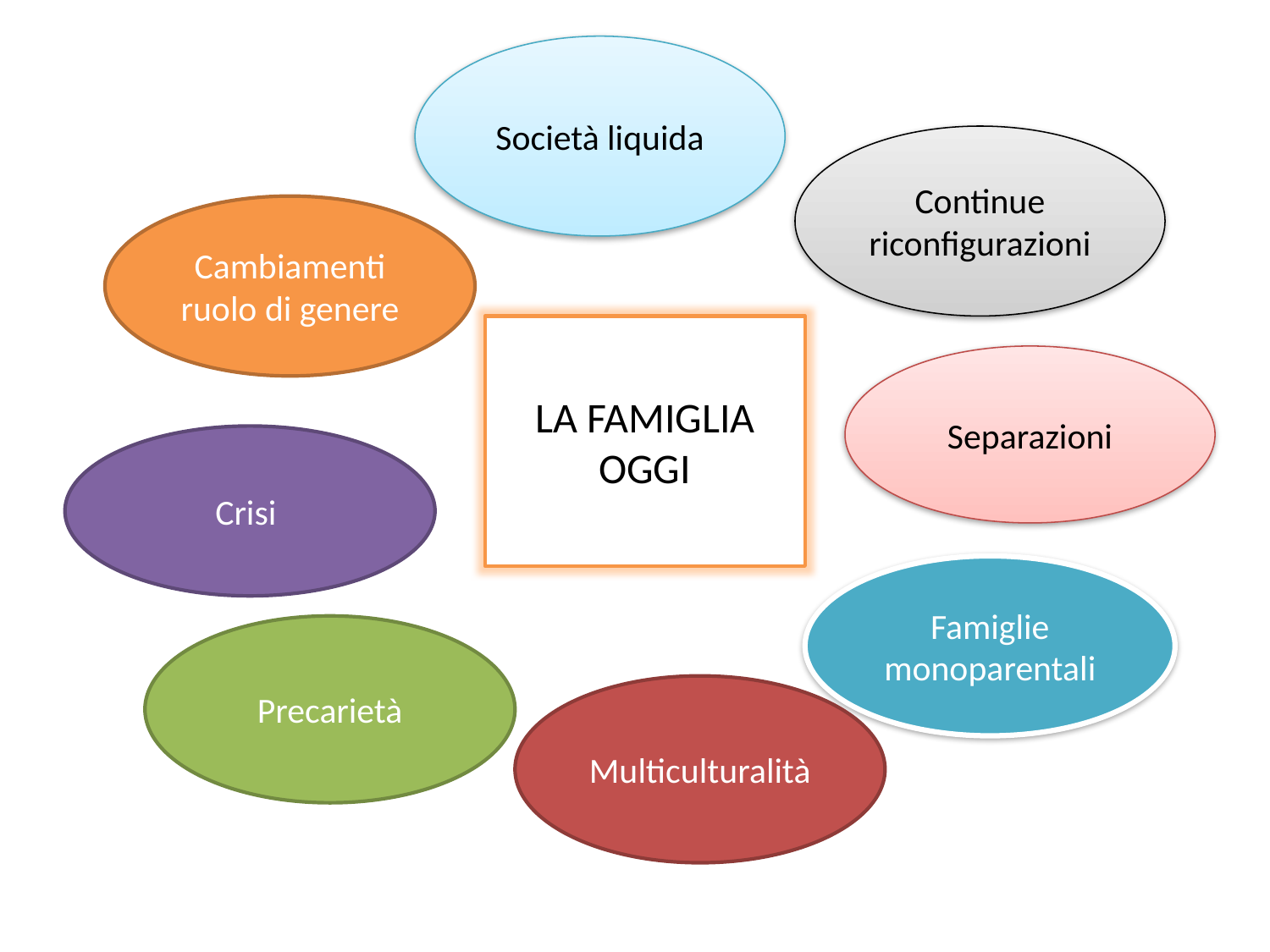

Società liquida
Continue riconfigurazioni
Cambiamenti ruolo di genere
LA FAMIGLIA OGGI
Separazioni
Crisi
Famiglie monoparentali
Precarietà
Multiculturalità